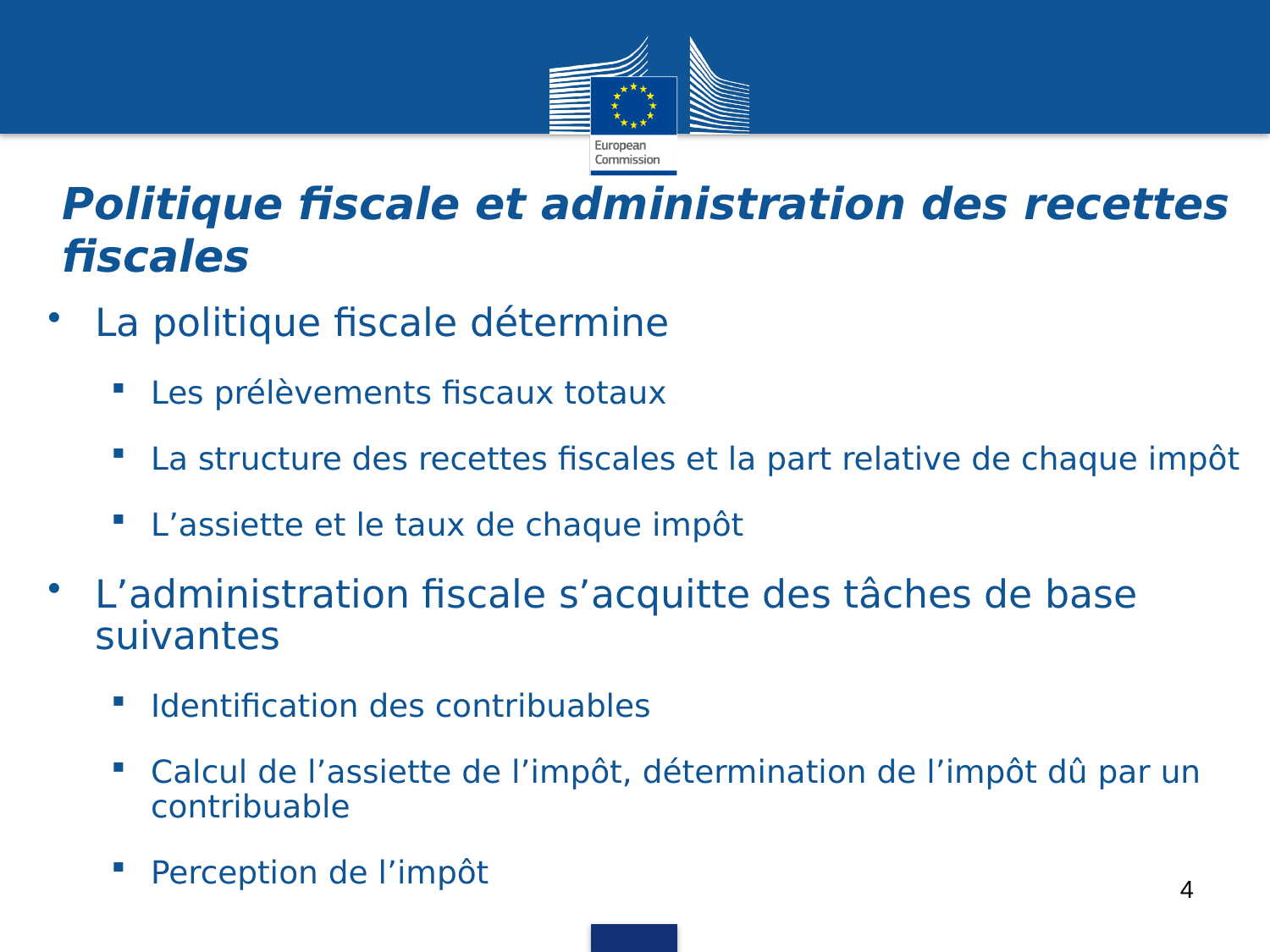

Politique fiscale et administration des recettes fiscales
La politique fiscale détermine
Les prélèvements fiscaux totaux
La structure des recettes fiscales et la part relative de chaque impôt
L’assiette et le taux de chaque impôt
L’administration fiscale s’acquitte des tâches de base suivantes
Identification des contribuables
Calcul de l’assiette de l’impôt, détermination de l’impôt dû par un contribuable
Perception de l’impôt

4